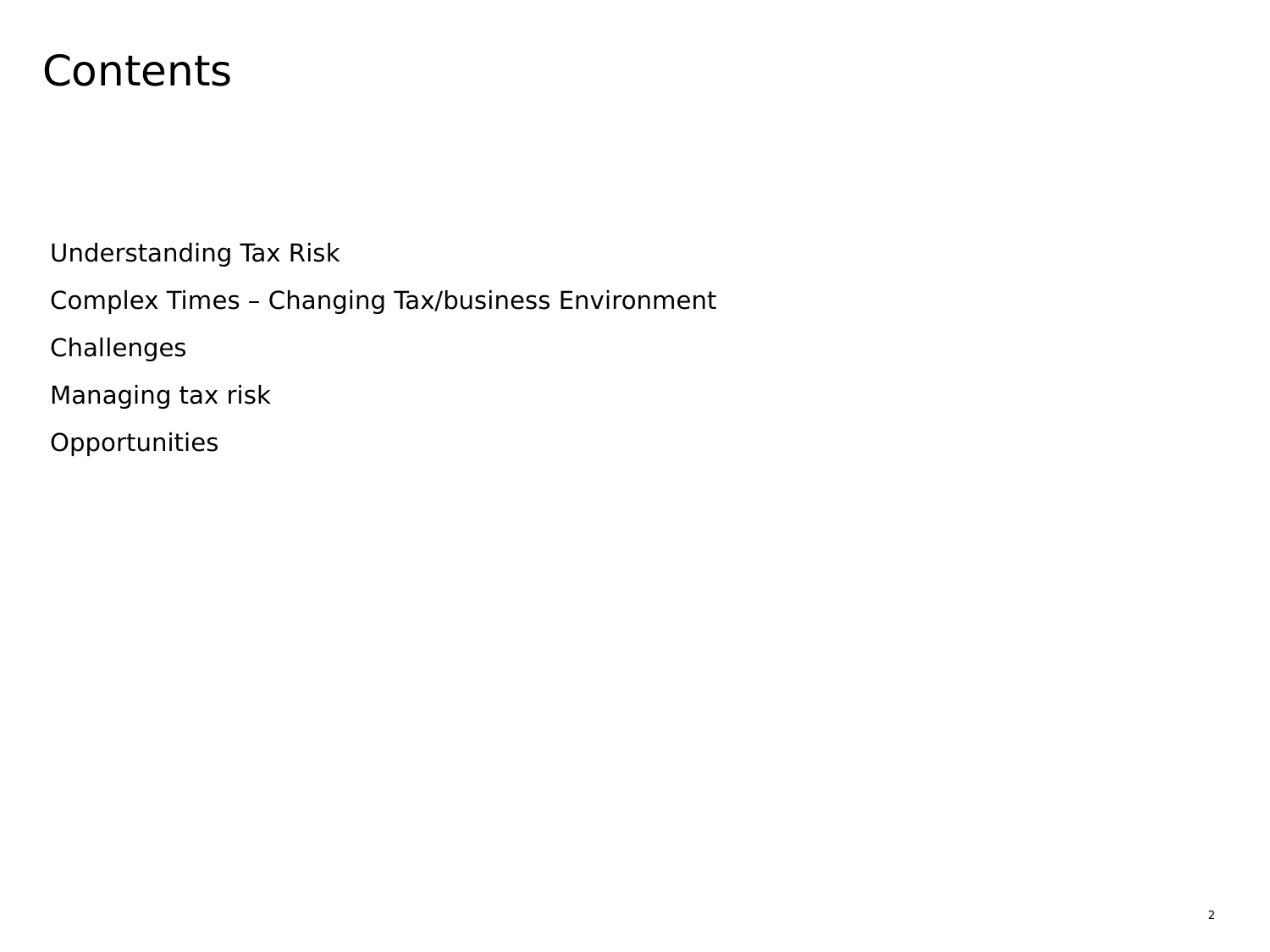

# Contents
 Understanding Tax Risk
 Complex Times – Changing Tax/business Environment
 Challenges
 Managing tax risk
 Opportunities